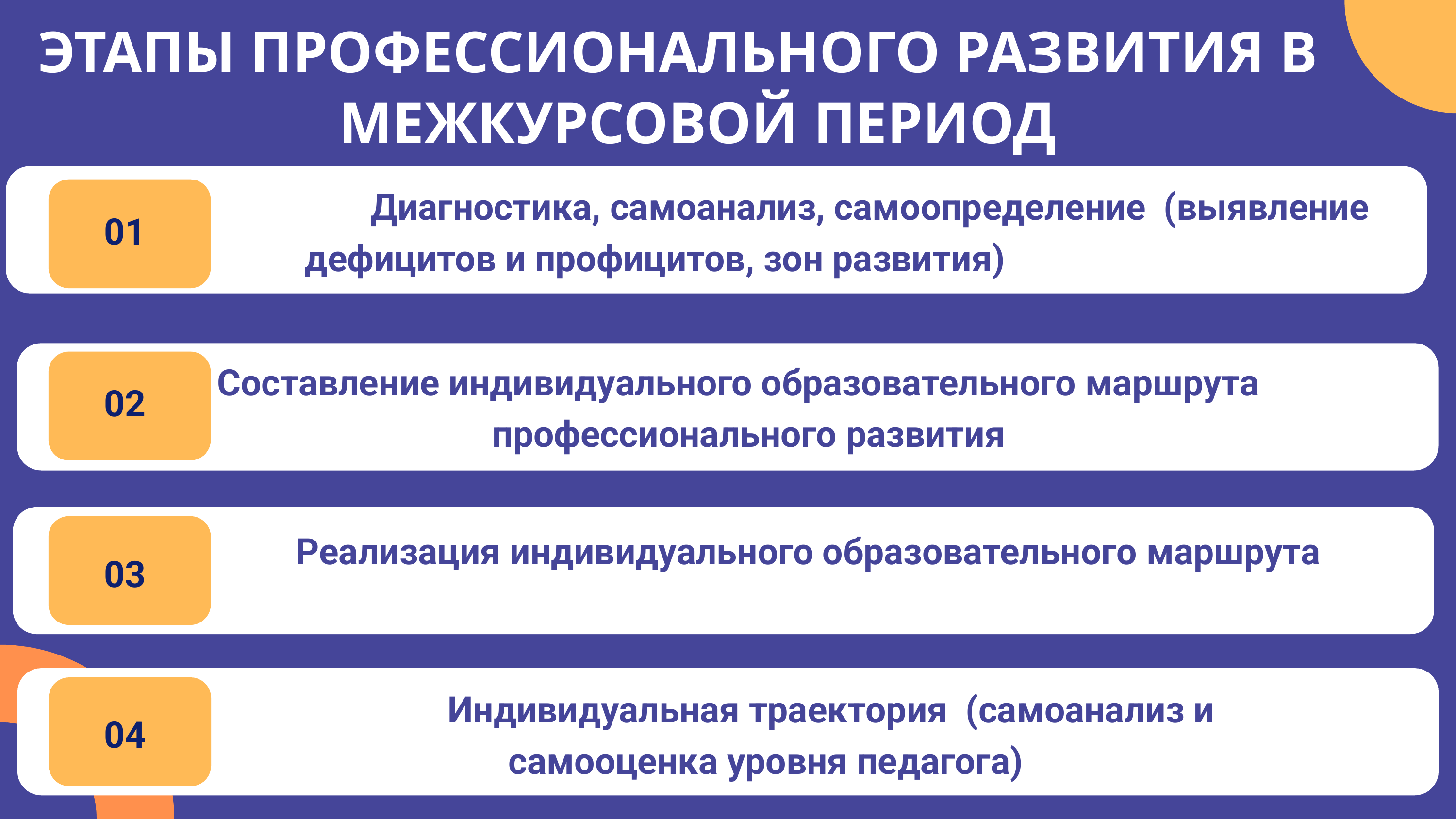

ЭТАПЫ ПРОФЕССИОНАЛЬНОГО РАЗВИТИЯ В  МЕЖКУРСОВОЙ ПЕРИОД

Диагностика, самоанализ, самоопределение  (выявление дефицитов и профицитов, зон развития)

01

Составление индивидуального образовательного маршрута  профессионального развития
02

Реализация индивидуального образовательного маршрута
03

Индивидуальная траектория  (самоанализ и самооценка уровня педагога)
04